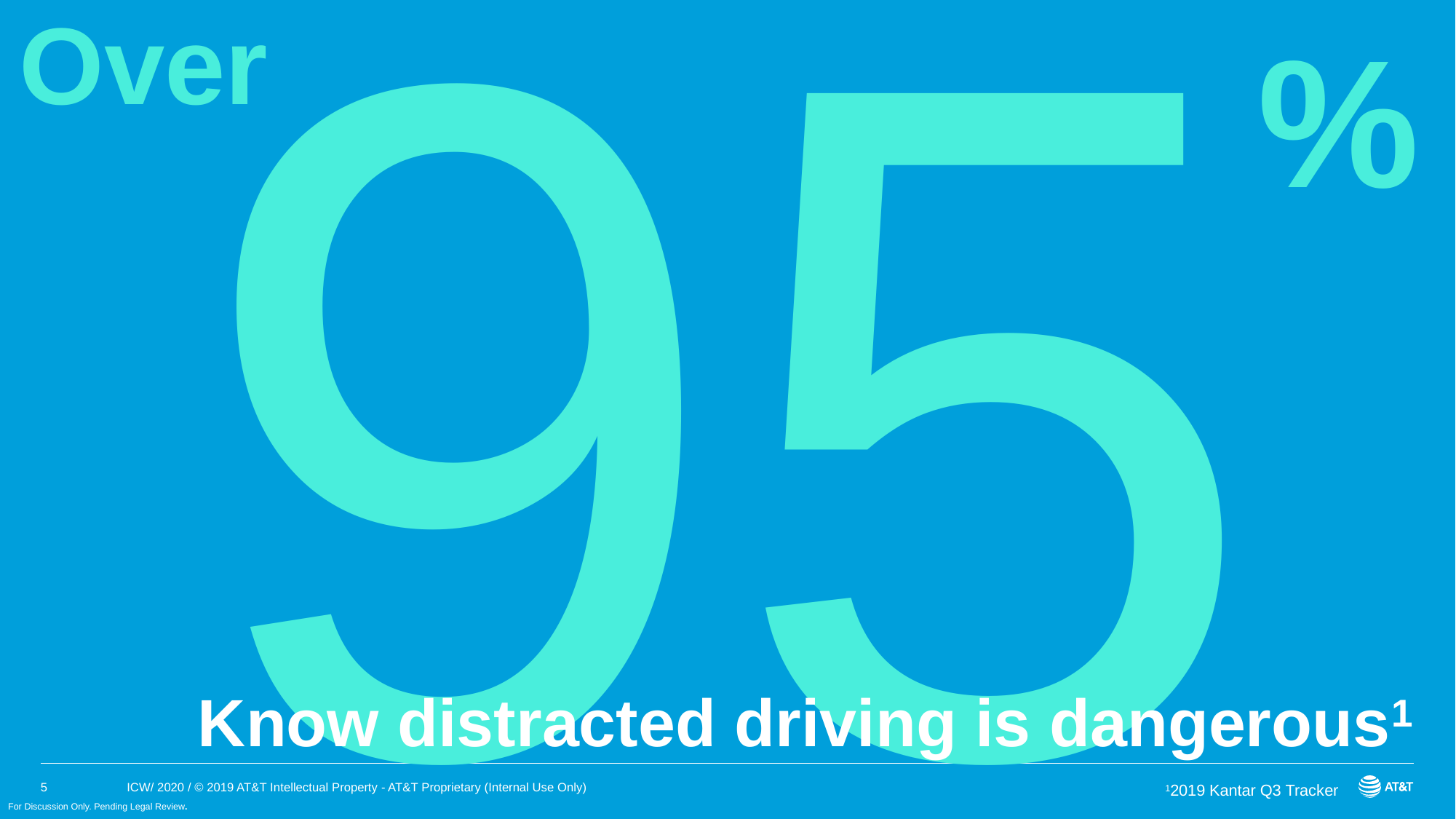

%
Over
# 95
Know distracted driving is dangerous1
5
ICW/ 2020 / © 2019 AT&T Intellectual Property - AT&T Proprietary (Internal Use Only)
12019 Kantar Q3 Tracker
For Discussion Only. Pending Legal Review.